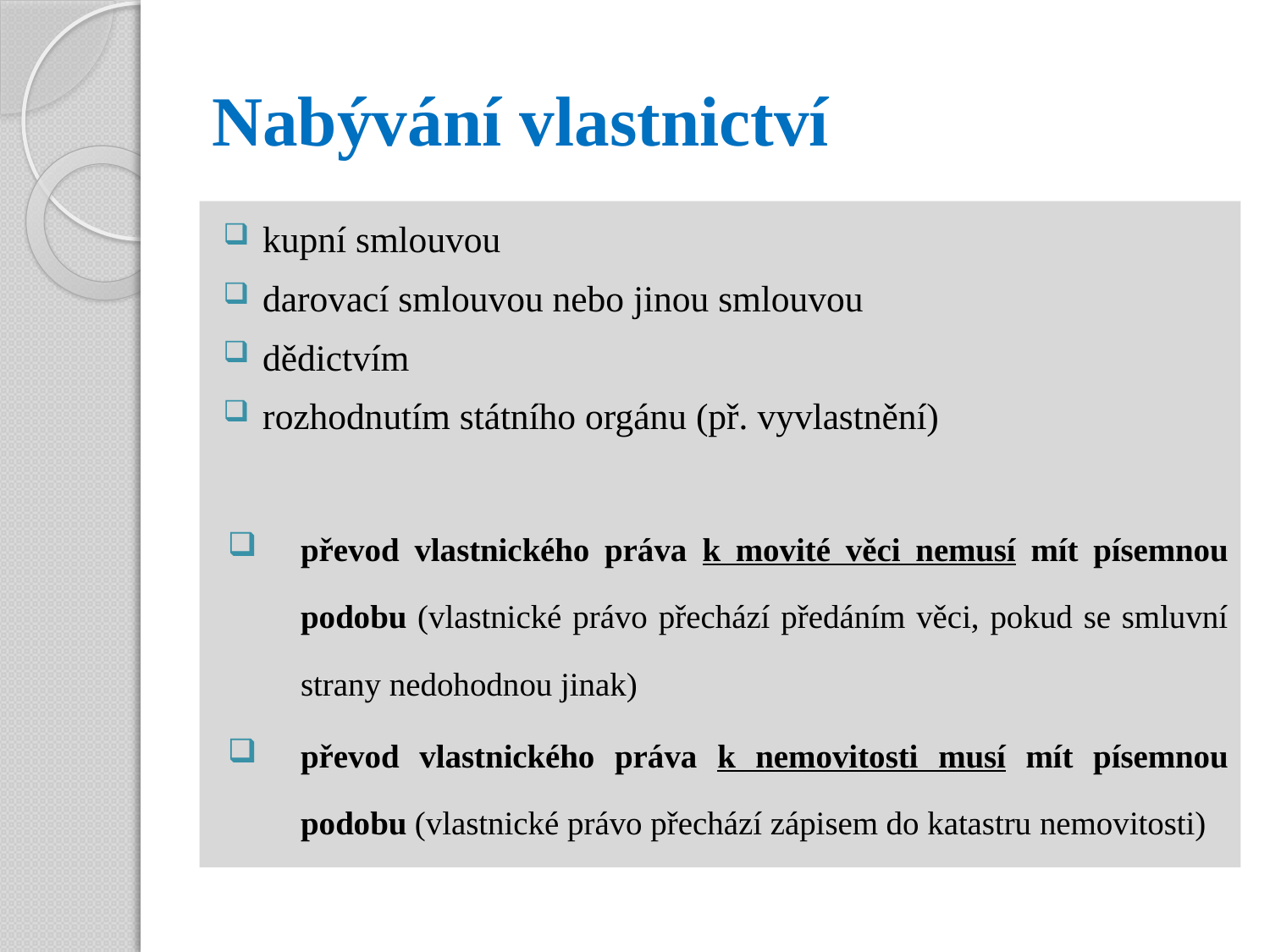

# Nabývání vlastnictví
kupní smlouvou
darovací smlouvou nebo jinou smlouvou
dědictvím
rozhodnutím státního orgánu (př. vyvlastnění)

převod vlastnického práva k movité věci nemusí mít písemnou podobu (vlastnické právo přechází předáním věci, pokud se smluvní strany nedohodnou jinak)
převod vlastnického práva k nemovitosti musí mít písemnou podobu (vlastnické právo přechází zápisem do katastru nemovitosti)